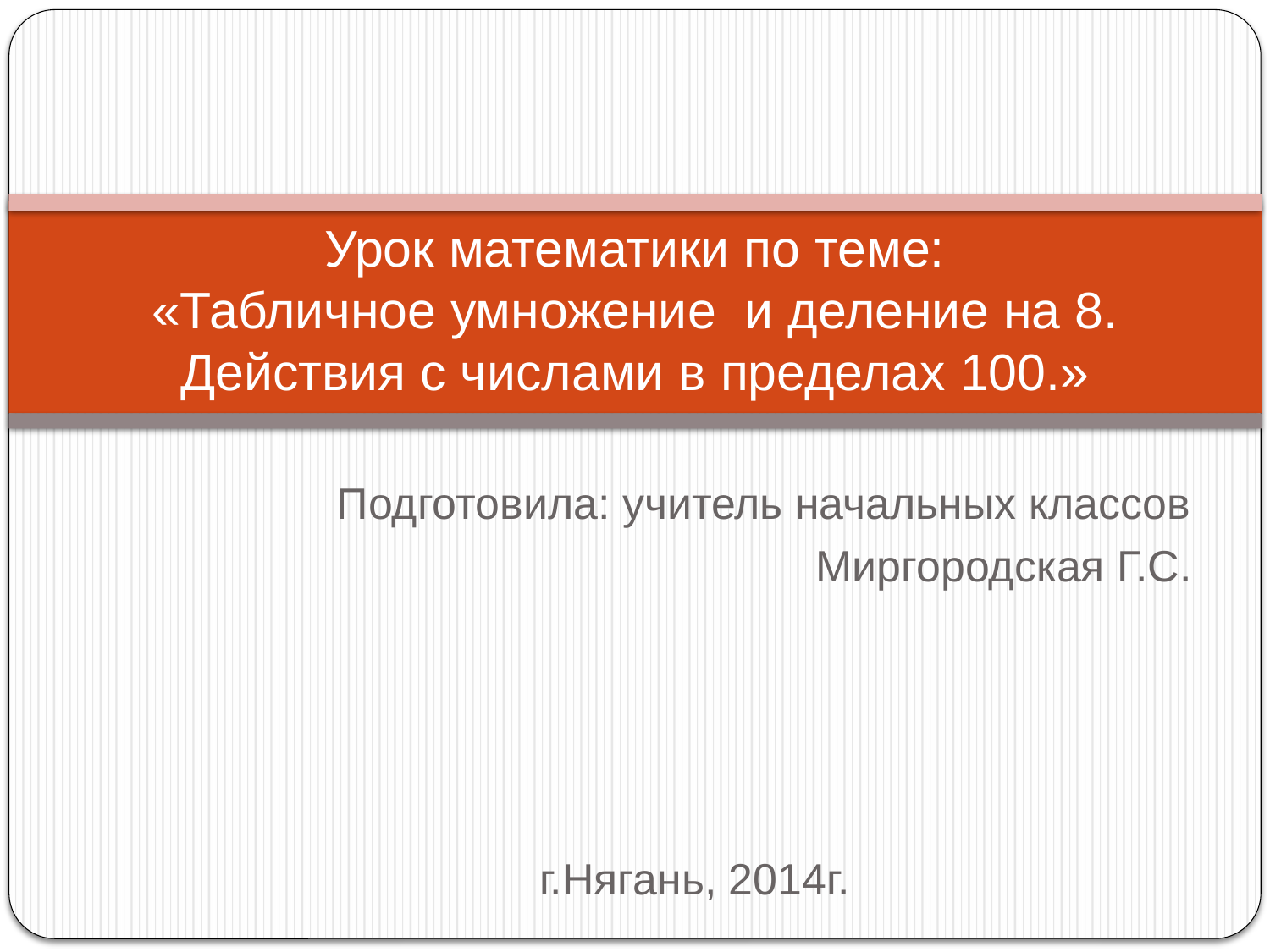

# Урок математики по теме: «Табличное умножение  и деление на 8. Действия с числами в пределах 100.»

Подготовила: учитель начальных классов
Миргородская Г.С.

г.Нягань, 2014г.